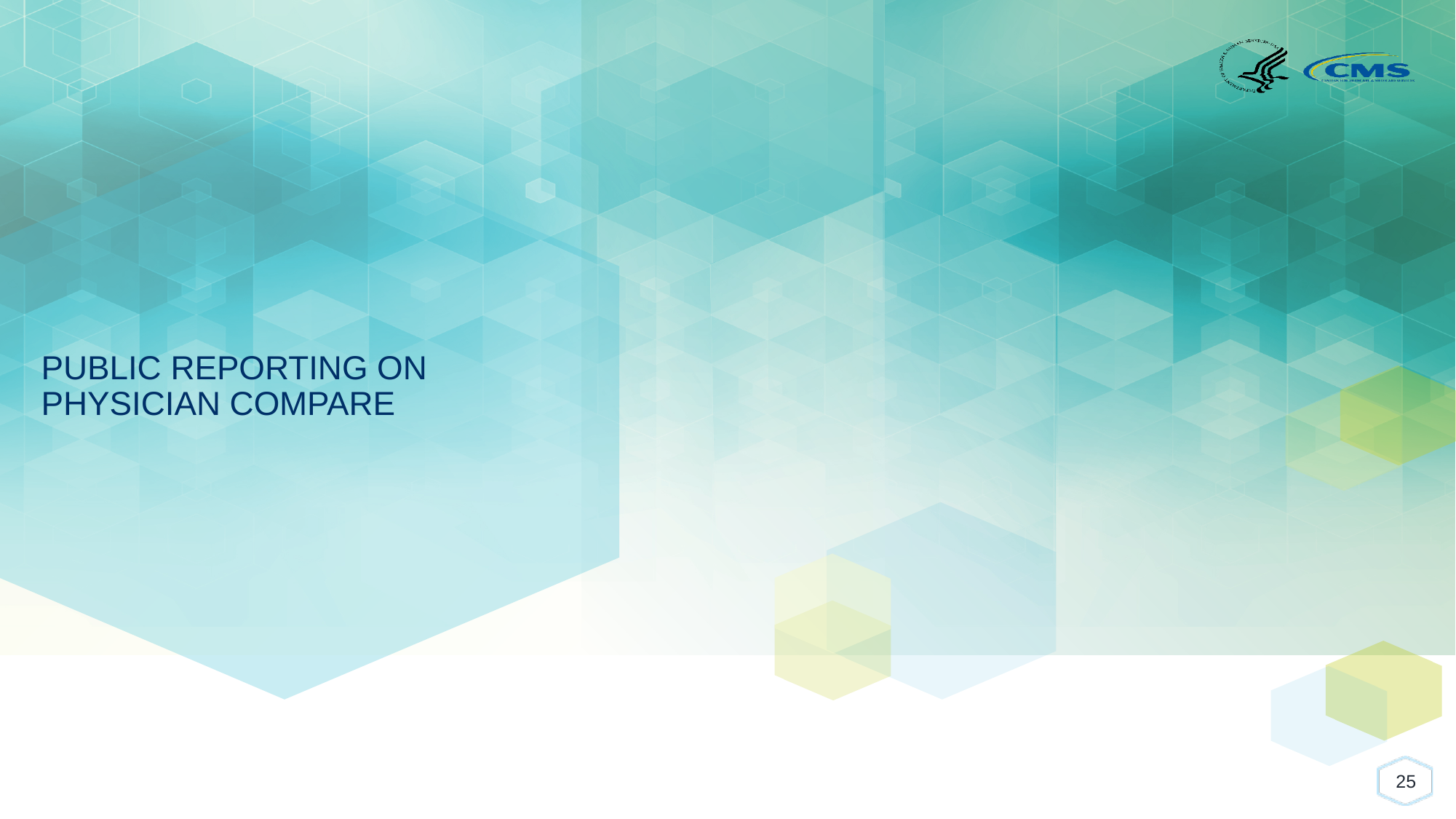

# Public Reporting on Physician Compare
25